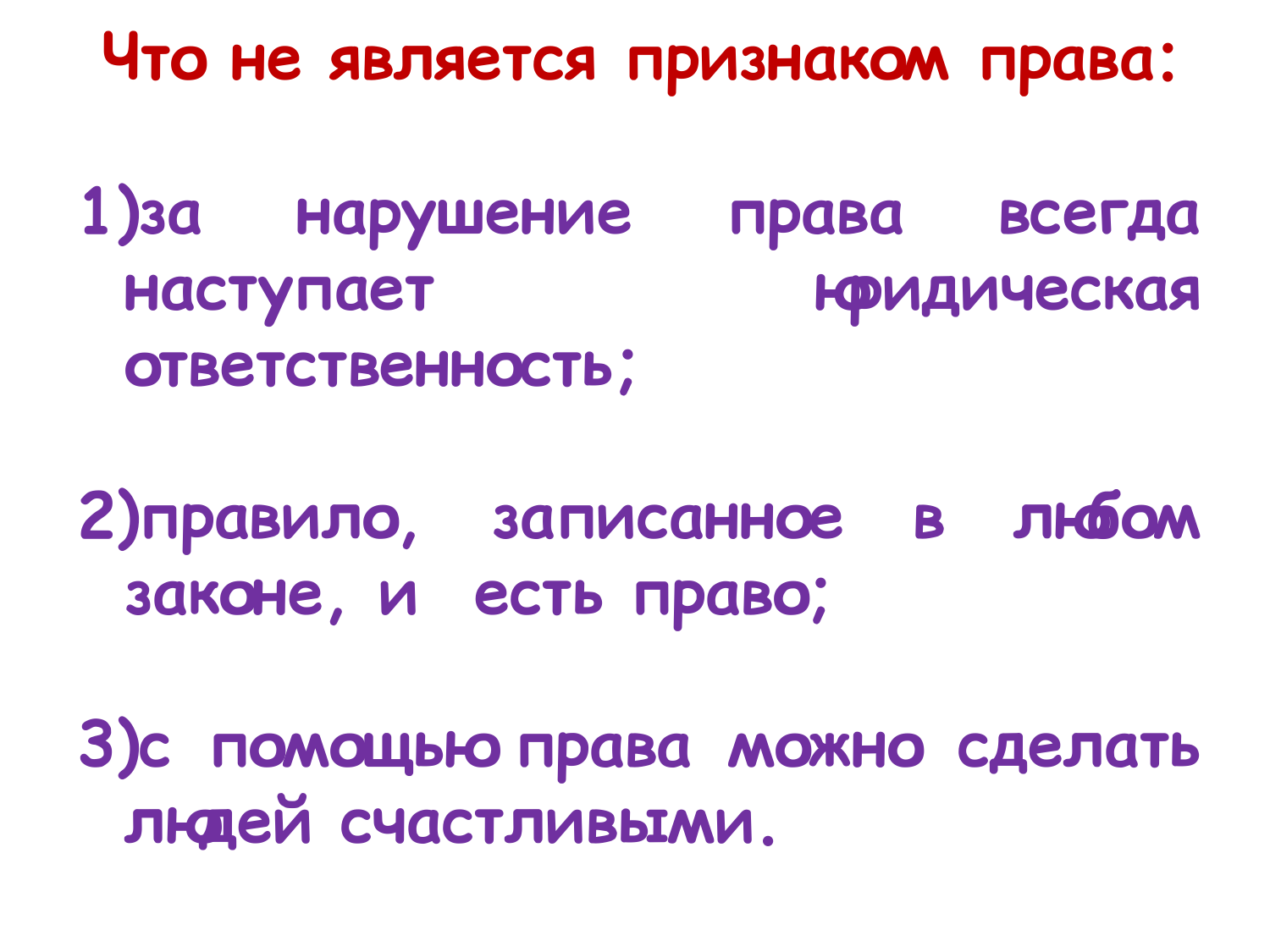

Что не является признаком права:

за нарушение права всегда наступает юридическая ответственность;

правило, записанное в любом законе, и  есть право;

с помощью права можно сделать людей счастливыми.